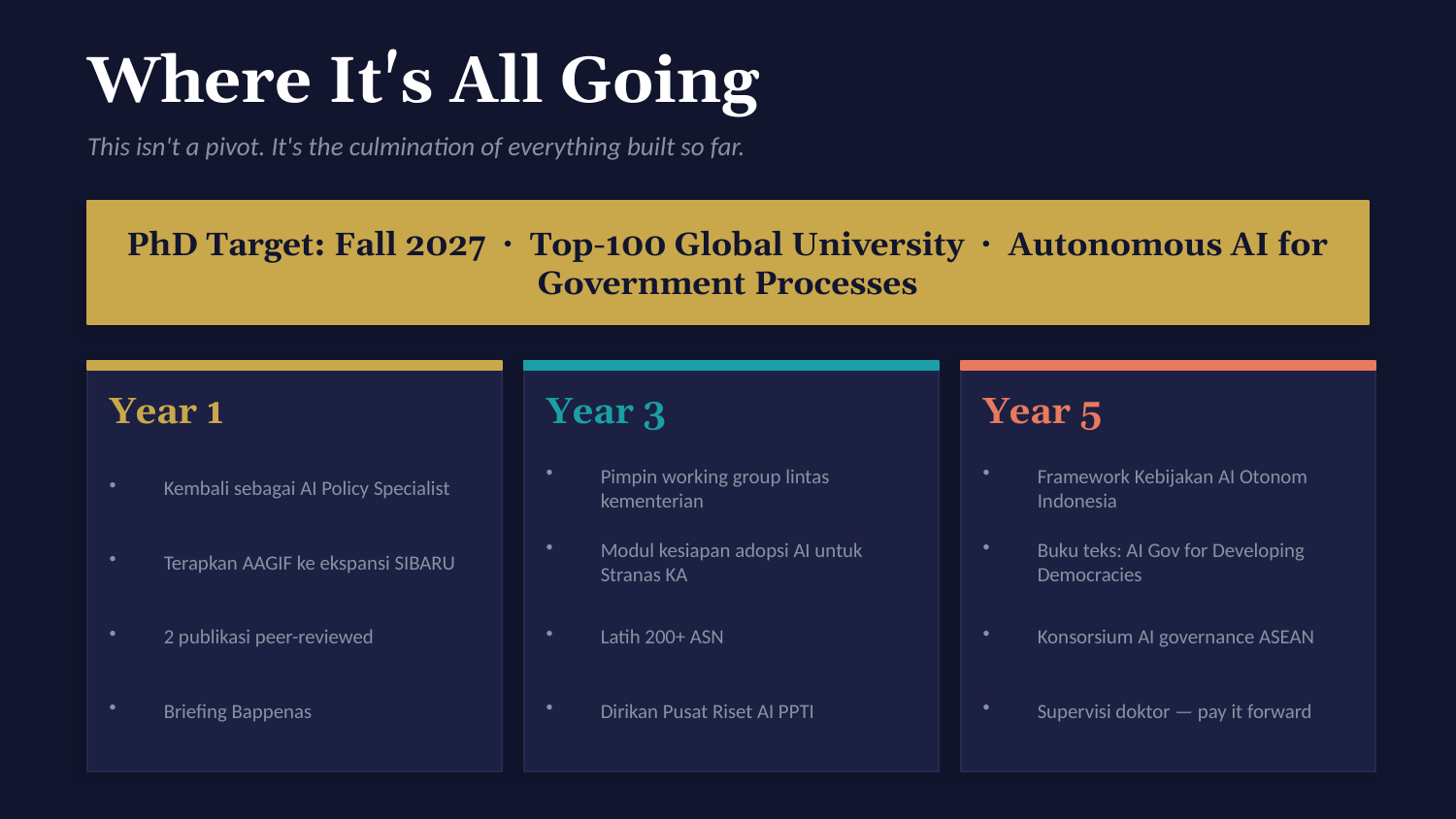

Where It's All Going
This isn't a pivot. It's the culmination of everything built so far.

PhD Target: Fall 2027  ·  Top-100 Global University  ·  Autonomous AI for Government Processes

Year 1
Year 3
Year 5
Kembali sebagai AI Policy Specialist
Pimpin working group lintas kementerian
Framework Kebijakan AI Otonom Indonesia
Terapkan AAGIF ke ekspansi SIBARU
Modul kesiapan adopsi AI untuk Stranas KA
Buku teks: AI Gov for Developing Democracies
2 publikasi peer-reviewed
Latih 200+ ASN
Konsorsium AI governance ASEAN
Briefing Bappenas
Dirikan Pusat Riset AI PPTI
Supervisi doktor — pay it forward